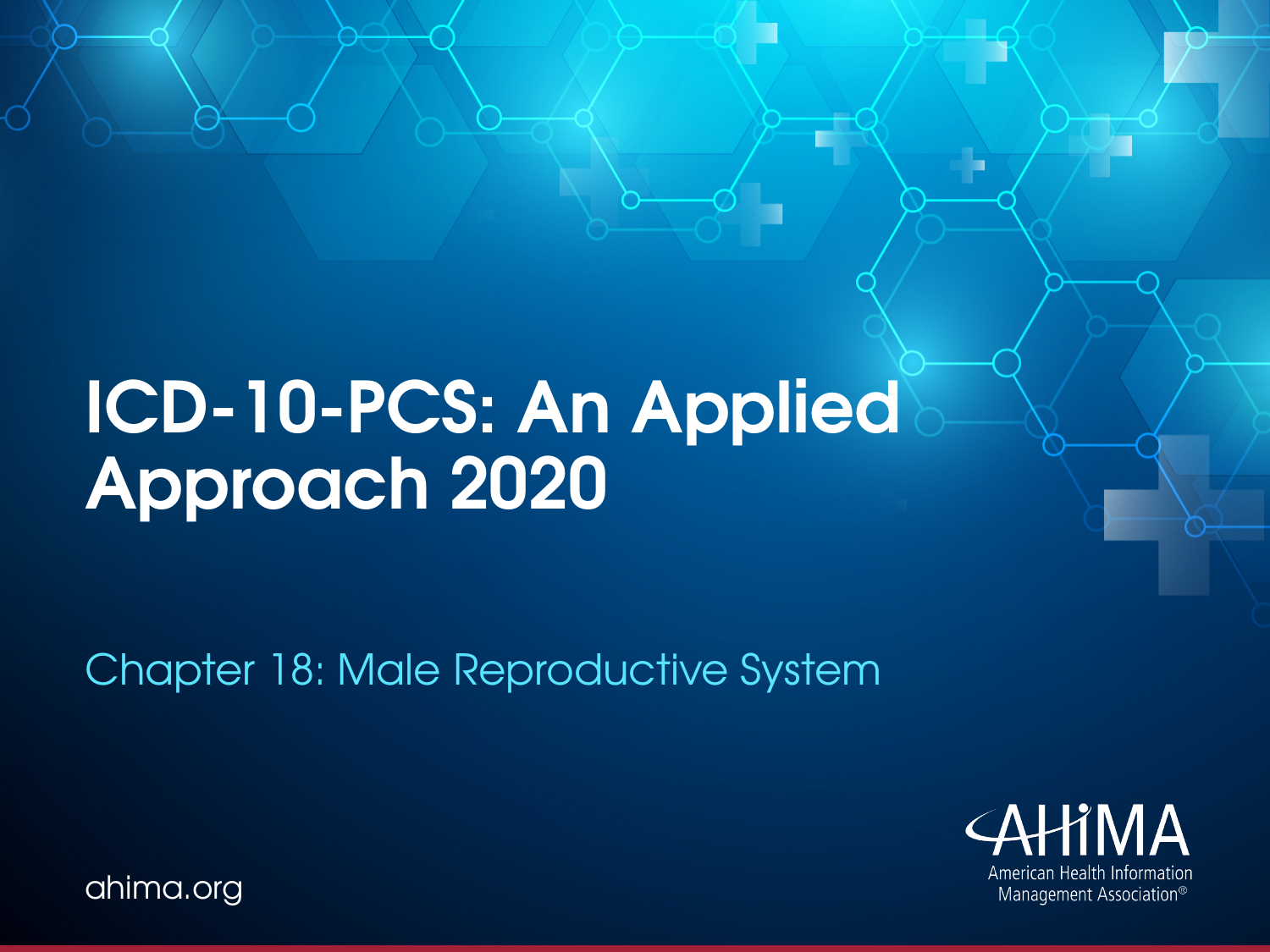

# ICD-10-PCS: An Applied Approach 2020
Chapter 18: Male Reproductive System